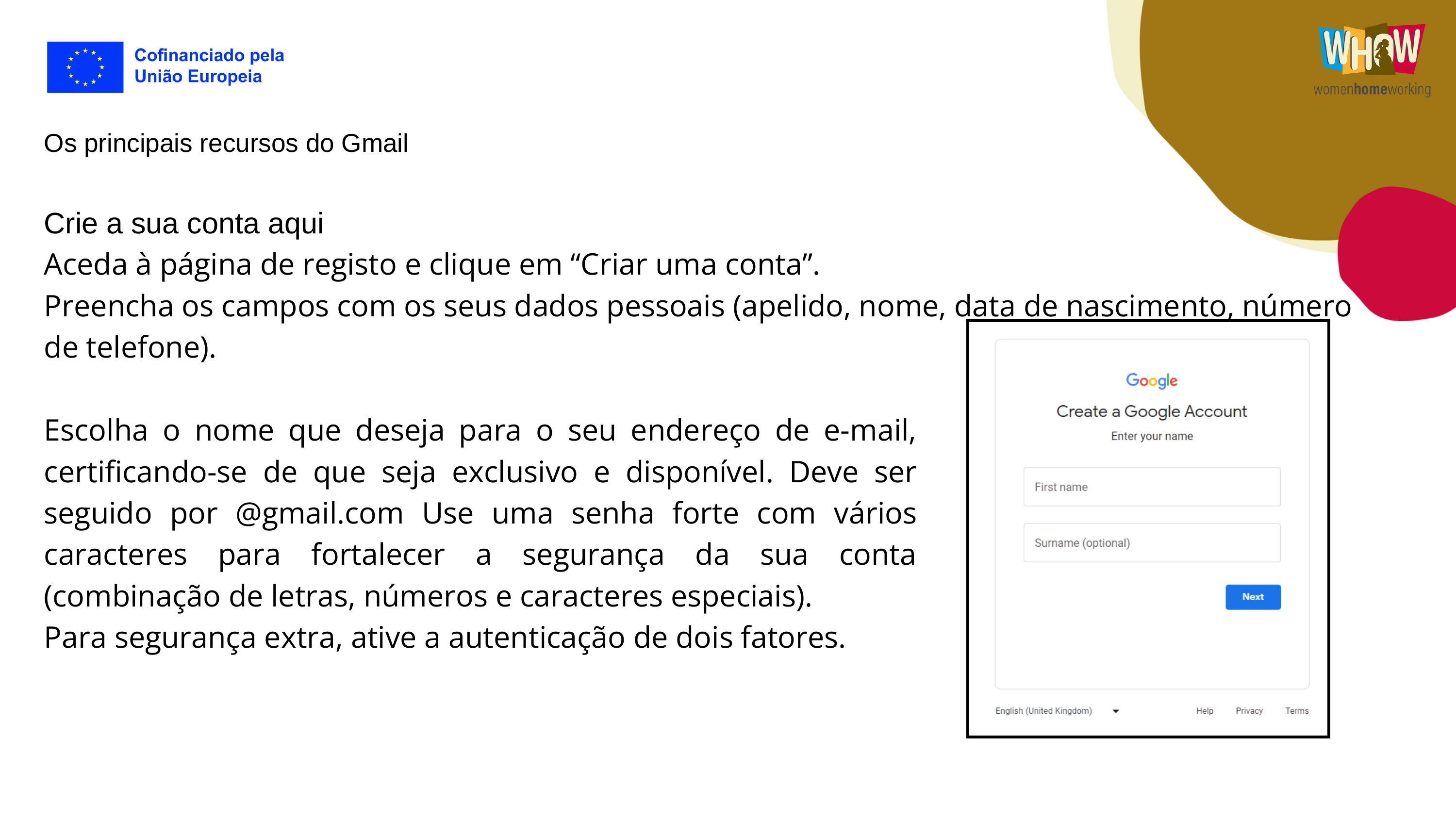

Os principais recursos do Gmail
Crie a sua conta aqui
Aceda à página de registo e clique em “Criar uma conta”.
Preencha os campos com os seus dados pessoais (apelido, nome, data de nascimento, número de telefone).

Escolha o nome que deseja para o seu endereço de e-mail, certificando-se de que seja exclusivo e disponível. Deve ser seguido por @gmail.com Use uma senha forte com vários caracteres para fortalecer a segurança da sua conta (combinação de letras, números e caracteres especiais).
Para segurança extra, ative a autenticação de dois fatores.